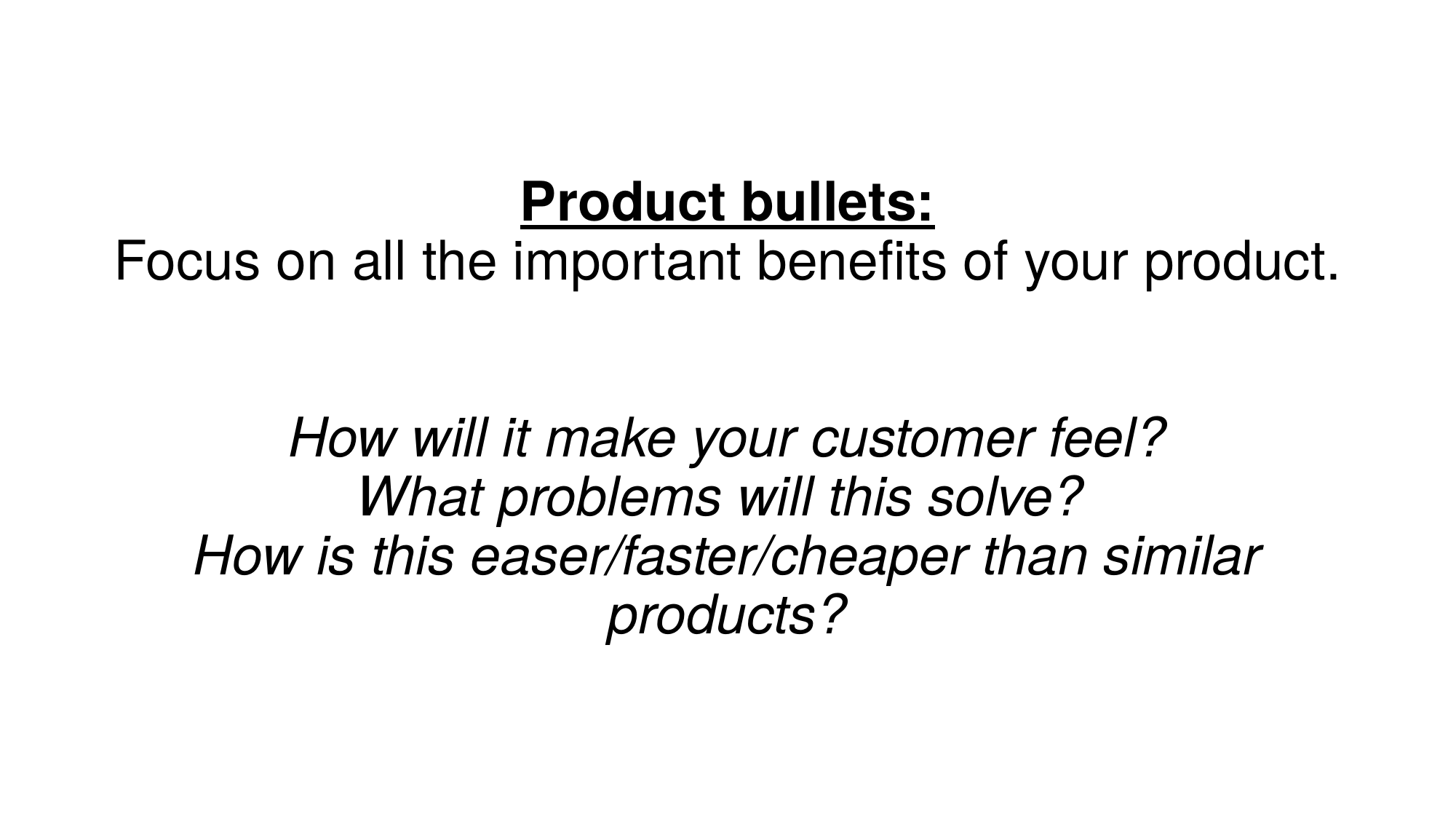

# Product bullets: Focus on all the important benefits of your product. How will it make your customer feel? What problems will this solve? How is this easer/faster/cheaper than similar products?